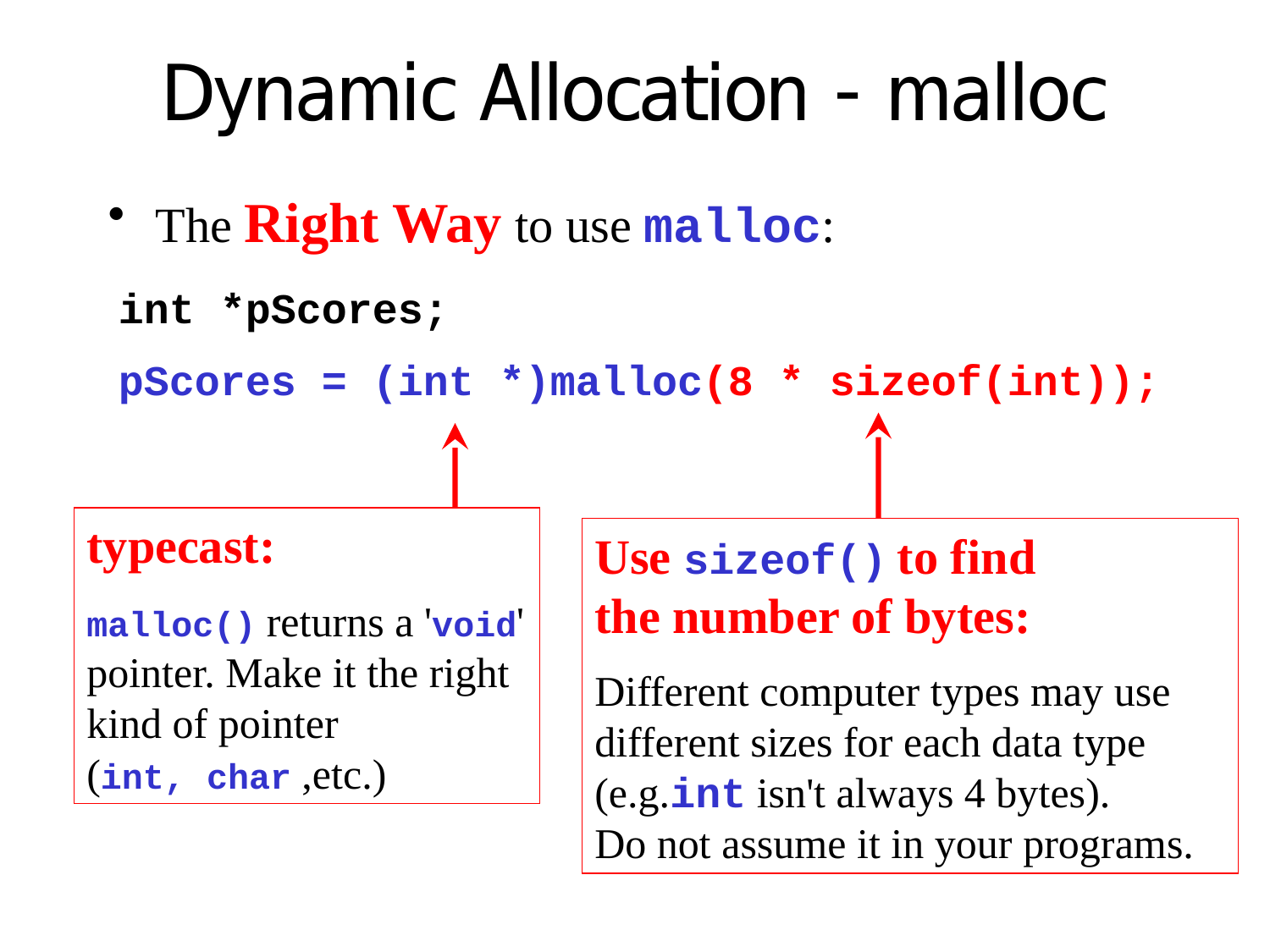

# Dynamic Allocation - malloc
The Right Way to use malloc:

int *pScores;
pScores = (int *)malloc(8 * sizeof(int));

typecast:
malloc() returns a 'void' pointer. Make it the right kind of pointer
(int, char ,etc.)
Use sizeof() to find
the number of bytes:
Different computer types may use
different sizes for each data type
(e.g.int isn't always 4 bytes).
Do not assume it in your programs.